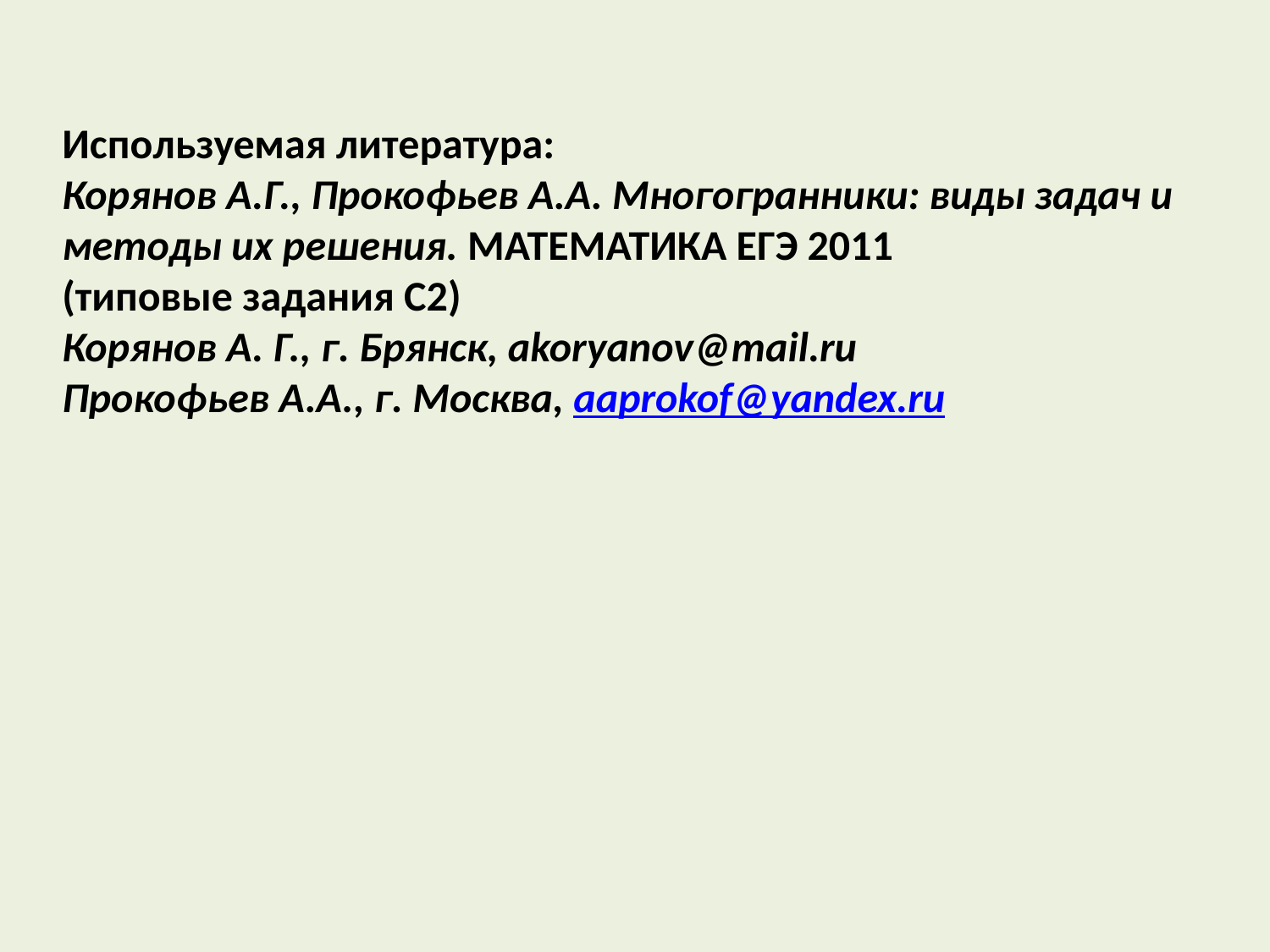

Используемая литература:
Корянов А.Г., Прокофьев А.А. Многогранники: виды задач и методы их решения. МАТЕМАТИКА ЕГЭ 2011
(типовые задания С2)
Корянов А. Г., г. Брянск, akoryanov@mail.ru
Прокофьев А.А., г. Москва, aaprokof@yandex.ru